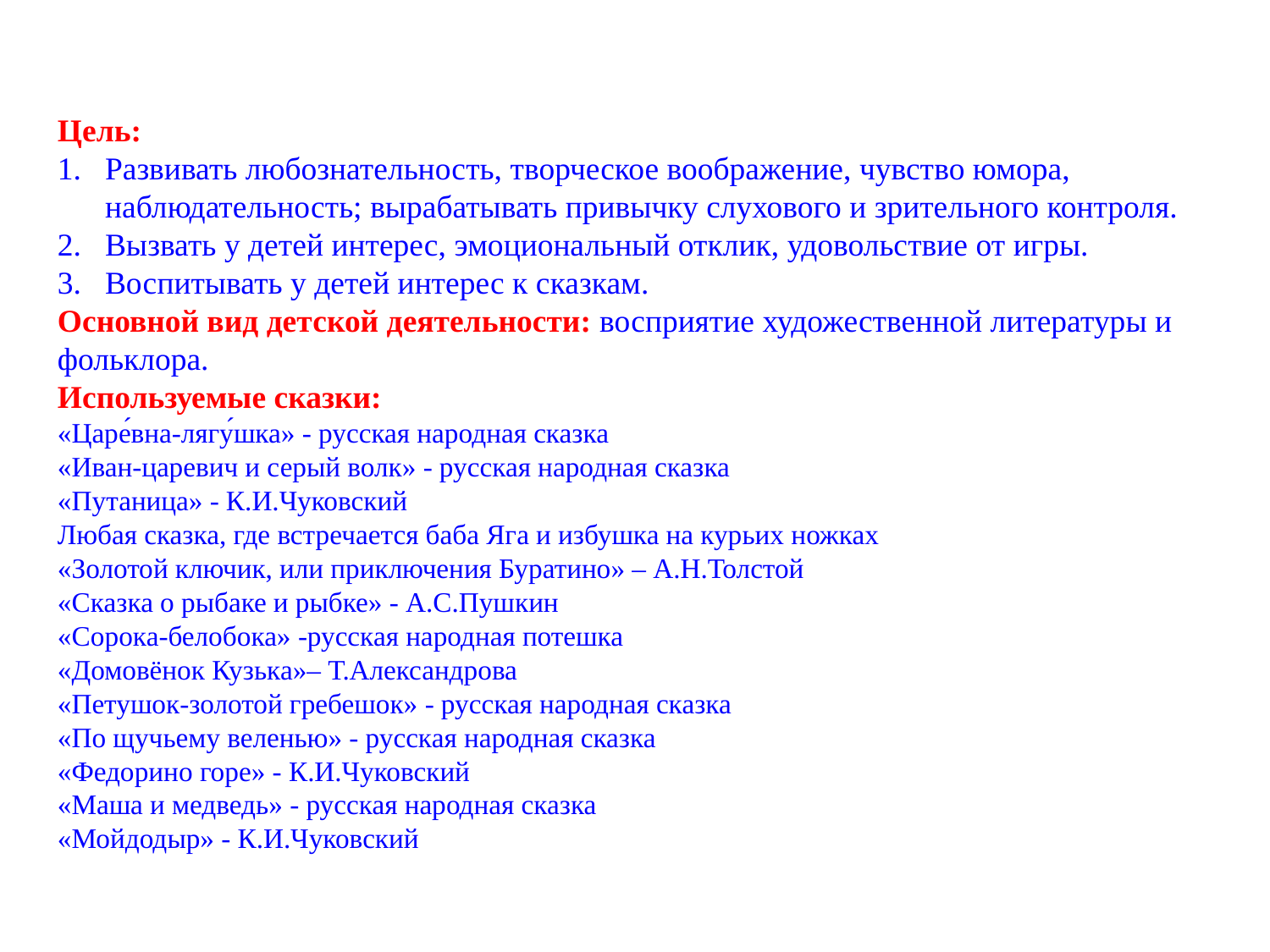

Цель:
Развивать любознательность, творческое воображение, чувство юмора, наблюдательность; вырабатывать привычку слухового и зрительного контроля.
Вызвать у детей интерес, эмоциональный отклик, удовольствие от игры.
Воспитывать у детей интерес к сказкам.
Основной вид детской деятельности: восприятие художественной литературы и фольклора.
Используемые сказки:
«Царе́вна-лягу́шка» - русская народная сказка
«Иван-царевич и серый волк» - русская народная сказка
«Путаница» - К.И.Чуковский
Любая сказка, где встречается баба Яга и избушка на курьих ножках
«Золотой ключик, или приключения Буратино» – А.Н.Толстой
«Сказка о рыбаке и рыбке» - А.С.Пушкин
«Сорока-белобока» -русская народная потешка
«Домовёнок Кузька»– Т.Александрова
«Петушок-золотой гребешок» - русская народная сказка
«По щучьему веленью» - русская народная сказка
«Федорино горе» - К.И.Чуковский
«Маша и медведь» - русская народная сказка
«Мойдодыр» - К.И.Чуковский